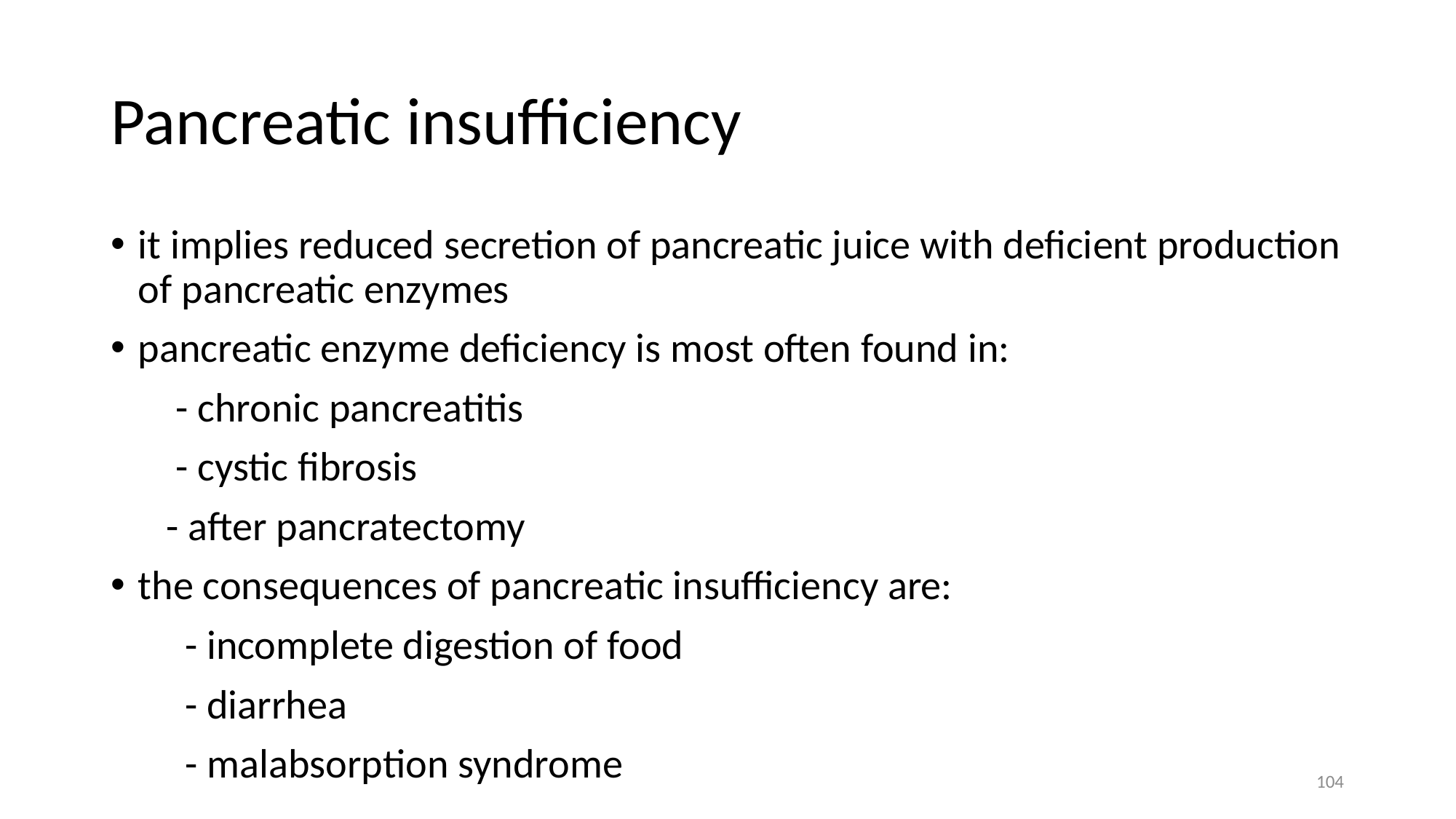

# Pancreatic insufficiency
it implies reduced secretion of pancreatic juice with deficient production of pancreatic enzymes
pancreatic enzyme deficiency is most often found in:
       - chronic pancreatitis
       - cystic fibrosis
      - after pancratectomy
the consequences of pancreatic insufficiency are:
        - incomplete digestion of food
        - diarrhea
        - malabsorption syndrome
104